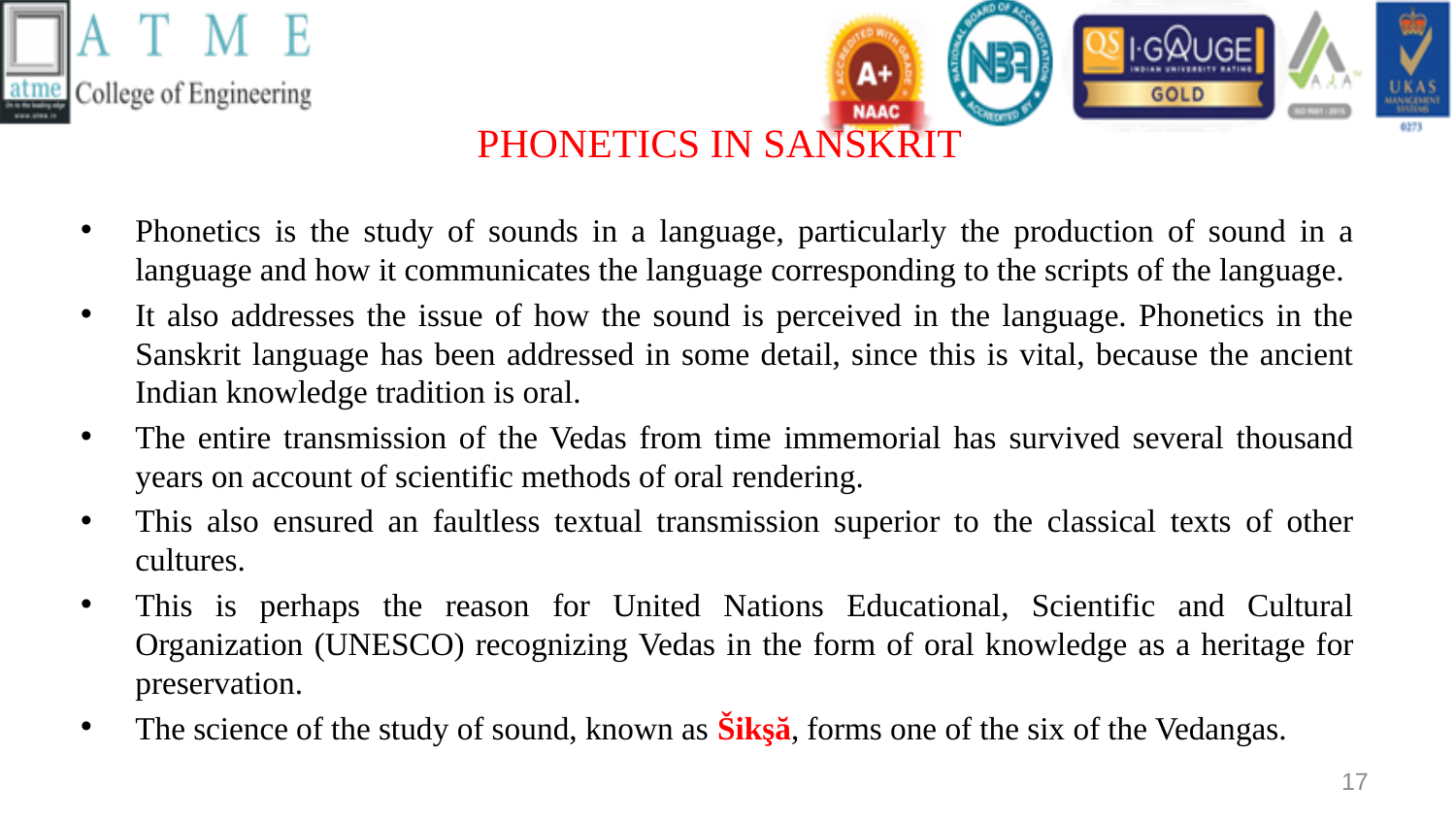

# PHONETICS IN SANSKRIT
Phonetics is the study of sounds in a language, particularly the production of sound in a language and how it communicates the language corresponding to the scripts of the language.
It also addresses the issue of how the sound is perceived in the language. Phonetics in the Sanskrit language has been addressed in some detail, since this is vital, because the ancient Indian knowledge tradition is oral.
The entire transmission of the Vedas from time immemorial has survived several thousand years on account of scientific methods of oral rendering.
This also ensured an faultless textual transmission superior to the classical texts of other cultures.
This is perhaps the reason for United Nations Educational, Scientific and Cultural Organization (UNESCO) recognizing Vedas in the form of oral knowledge as a heritage for preservation.
The science of the study of sound, known as Šikşă, forms one of the six of the Vedangas.
17